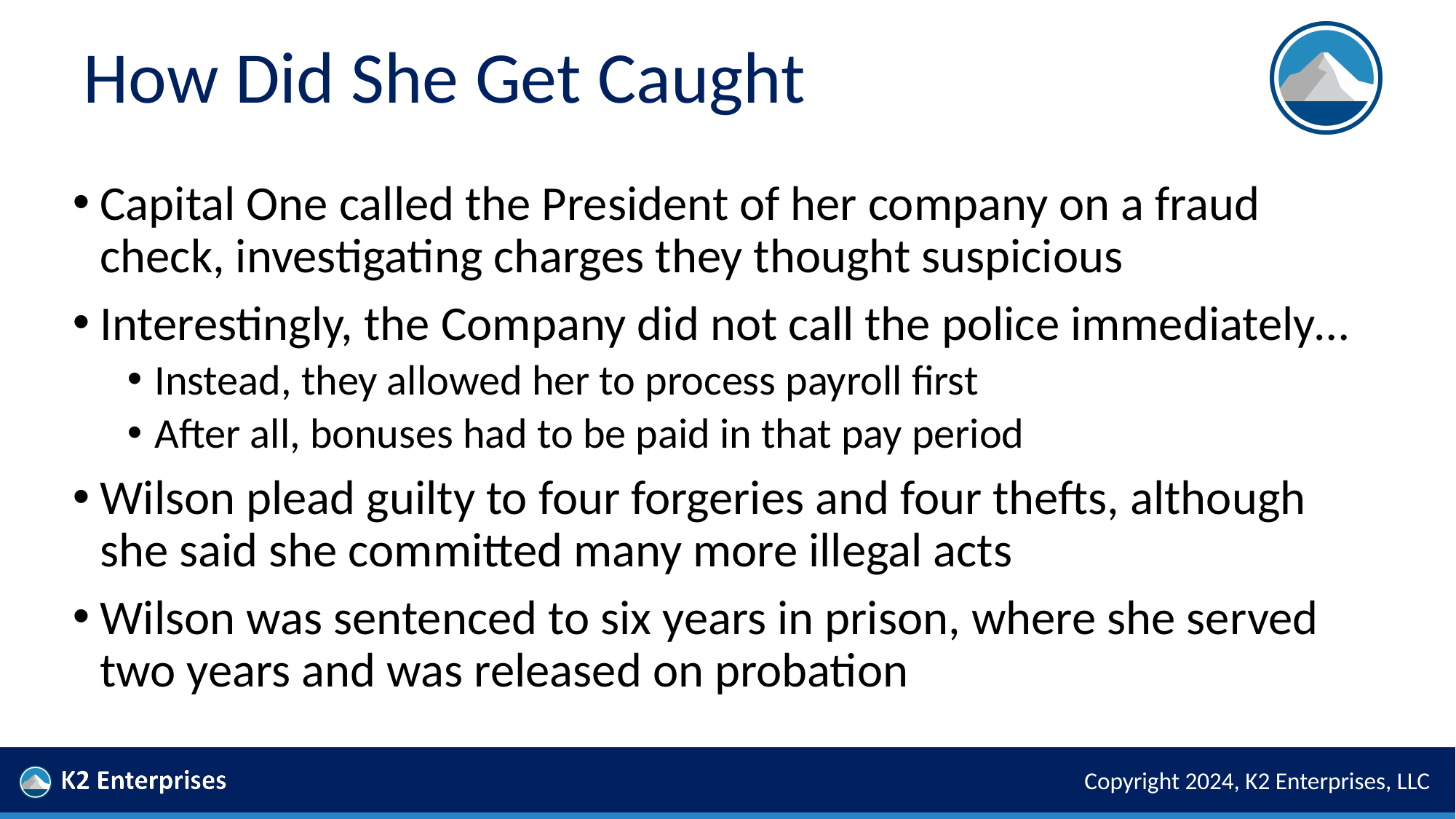

# How Did She Get Caught
Capital One called the President of her company on a fraud check, investigating charges they thought suspicious
Interestingly, the Company did not call the police immediately…
Instead, they allowed her to process payroll first
After all, bonuses had to be paid in that pay period
Wilson plead guilty to four forgeries and four thefts, although she said she committed many more illegal acts
Wilson was sentenced to six years in prison, where she served two years and was released on probation